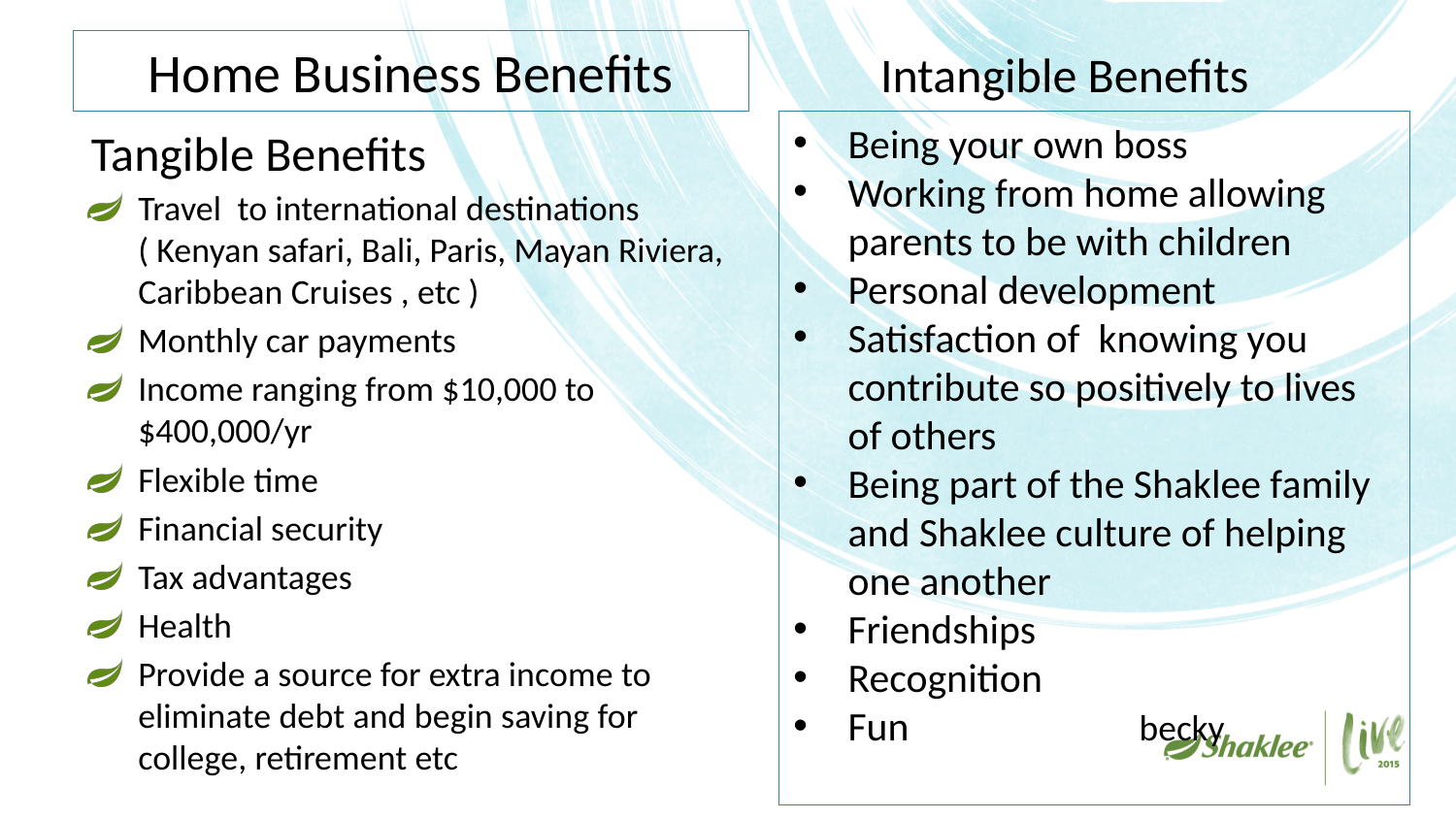

# Home Business Benefits
Intangible Benefits
Being your own boss
Working from home allowing parents to be with children
Personal development
Satisfaction of  knowing you contribute so positively to lives of others
Being part of the Shaklee family and Shaklee culture of helping one another
Friendships
Recognition
Fun		becky

Tangible Benefits
Travel  to international destinations ( Kenyan safari, Bali, Paris, Mayan Riviera, Caribbean Cruises , etc )
Monthly car payments
Income ranging from $10,000 to $400,000/yr
Flexible time
Financial security
Tax advantages
Health
Provide a source for extra income to eliminate debt and begin saving for college, retirement etc